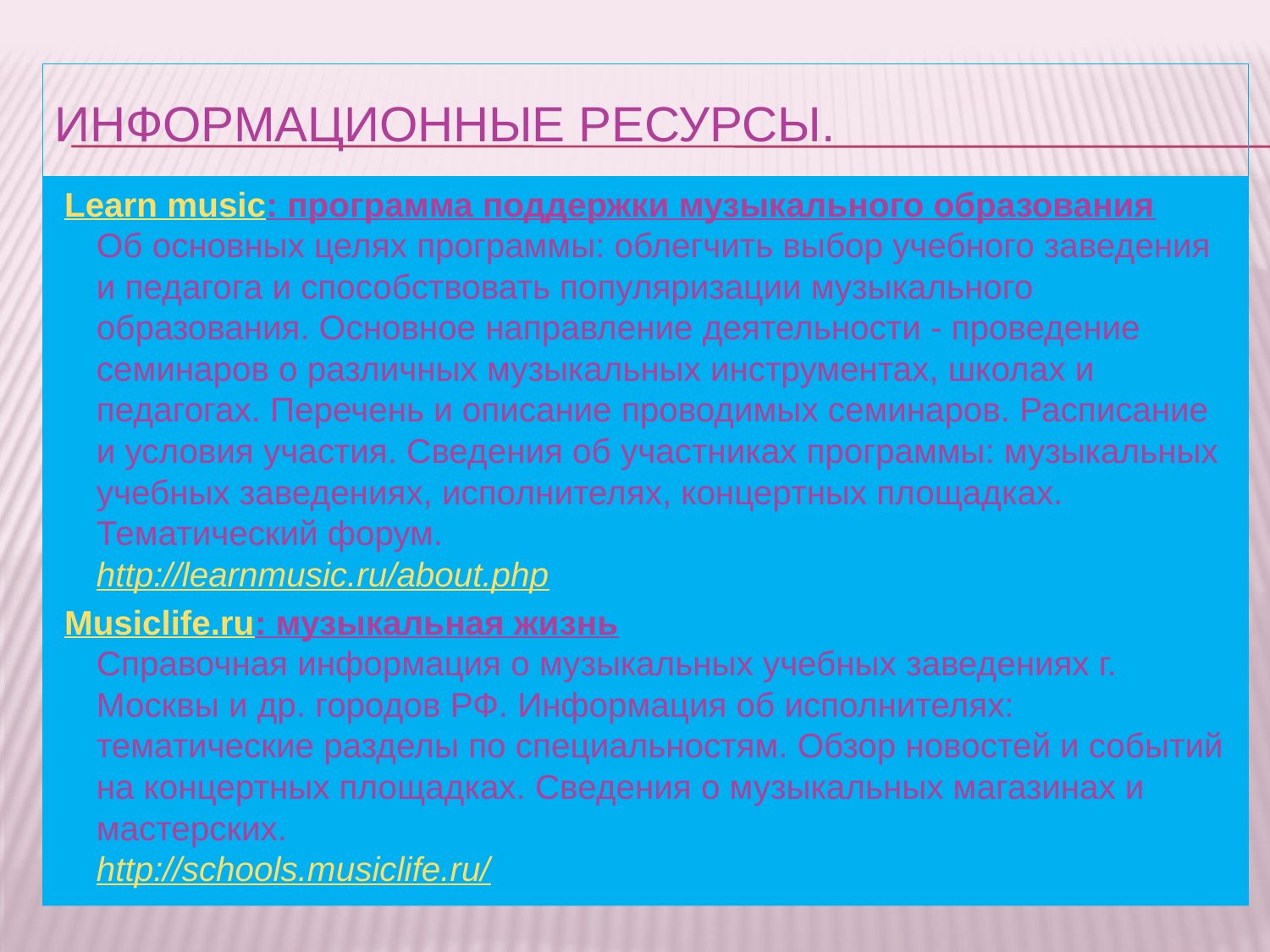

# Информационные ресурсы.
 Learn music: программа поддержки музыкального образования
Об основных целях программы: облегчить выбор учебного заведения и педагога и способствовать популяризации музыкального образования. Основное направление деятельности - проведение семинаров о различных музыкальных инструментах, школах и педагогах. Перечень и описание проводимых семинаров. Расписание и условия участия. Сведения об участниках программы: музыкальных учебных заведениях, исполнителях, концертных площадках. Тематический форум.
http://learnmusic.ru/about.php
 Musiclife.ru: музыкальная жизнь
Справочная информация о музыкальных учебных заведениях г. Москвы и др. городов РФ. Информация об исполнителях: тематические разделы по специальностям. Обзор новостей и событий на концертных площадках. Сведения о музыкальных магазинах и мастерских.
http://schools.musiclife.ru/